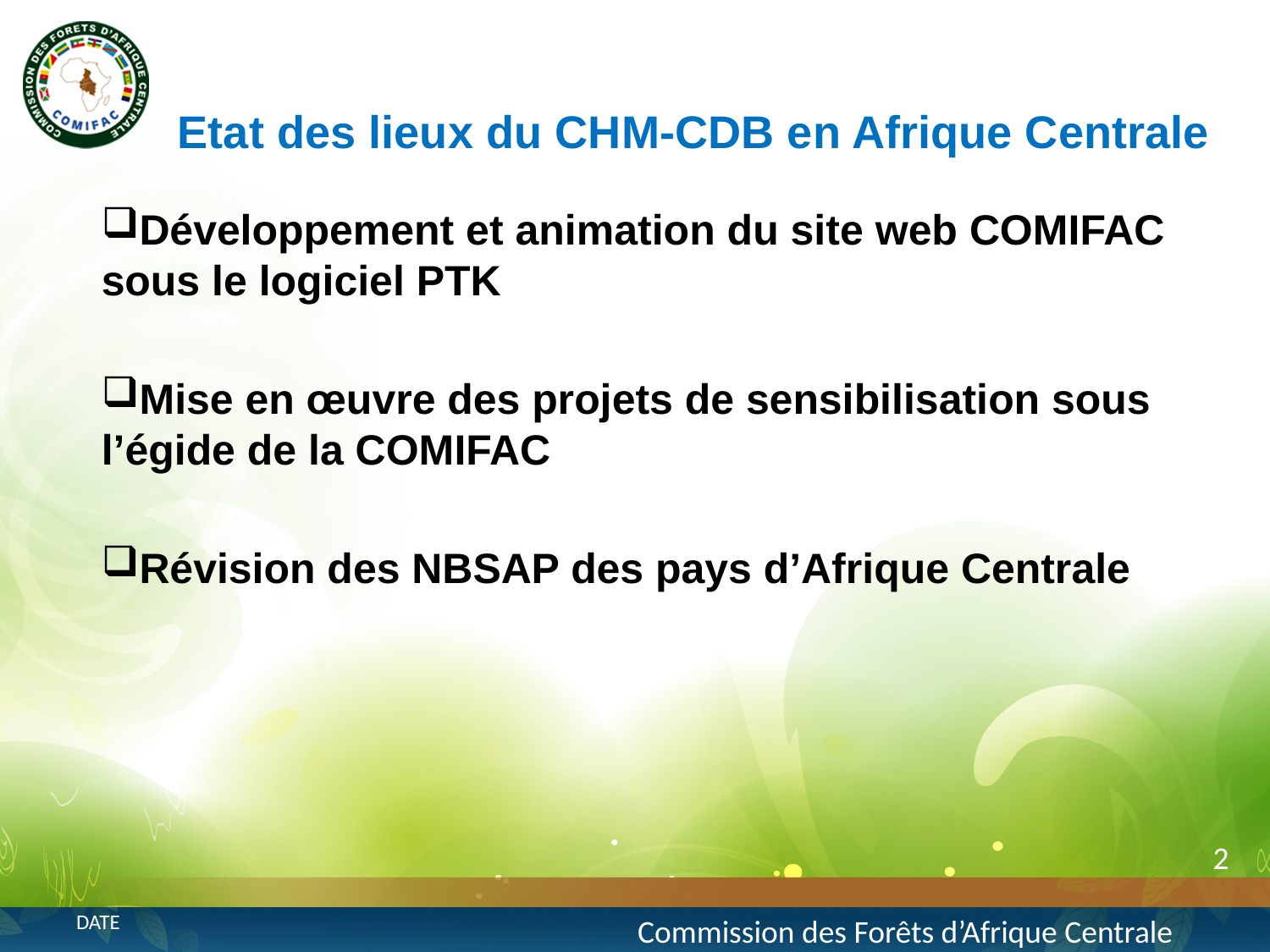

Etat des lieux du CHM-CDB en Afrique Centrale
Développement et animation du site web COMIFAC sous le logiciel PTK

Mise en œuvre des projets de sensibilisation sous l’égide de la COMIFAC

Révision des NBSAP des pays d’Afrique Centrale

2
Commission des Forêts d’Afrique Centrale
date